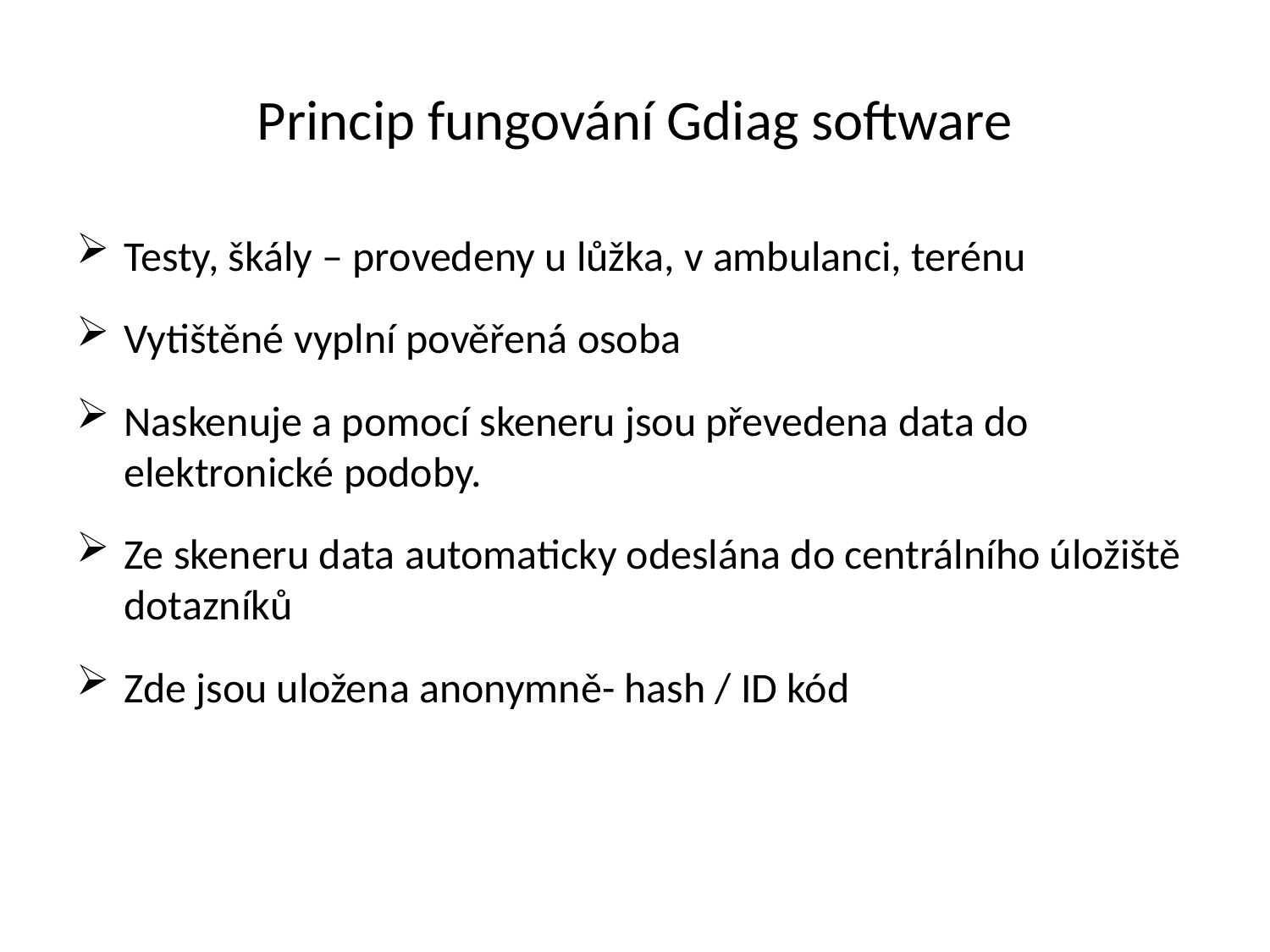

# Princip fungování Gdiag software
Testy, škály – provedeny u lůžka, v ambulanci, terénu
Vytištěné vyplní pověřená osoba
Naskenuje a pomocí skeneru jsou převedena data do elektronické podoby.
Ze skeneru data automaticky odeslána do centrálního úložiště dotazníků
Zde jsou uložena anonymně- hash / ID kód